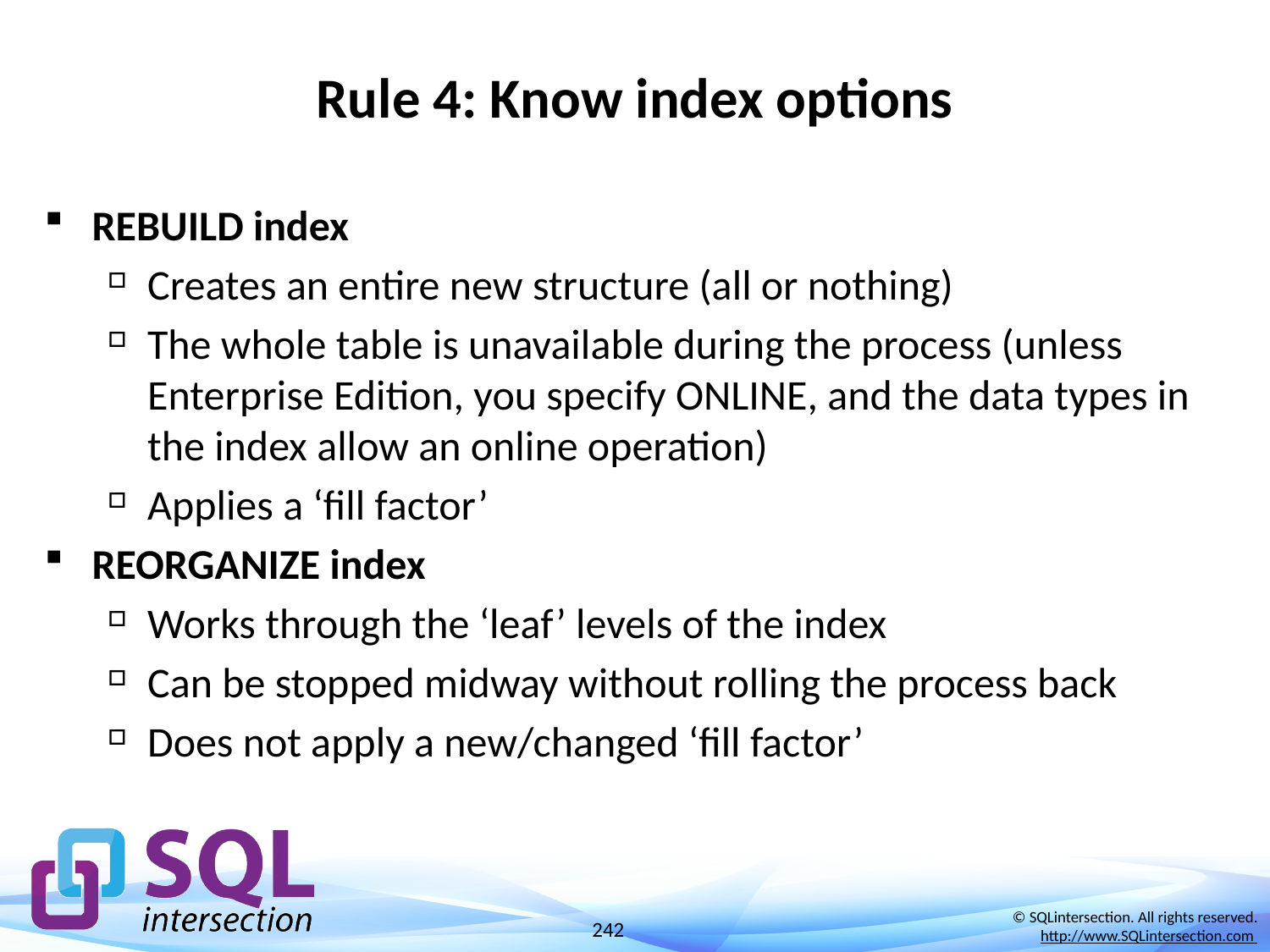

# Rule 4: Know index options
REBUILD index
Creates an entire new structure (all or nothing)
The whole table is unavailable during the process (unless Enterprise Edition, you specify ONLINE, and the data types in the index allow an online operation)
Applies a ‘fill factor’
REORGANIZE index
Works through the ‘leaf’ levels of the index
Can be stopped midway without rolling the process back
Does not apply a new/changed ‘fill factor’